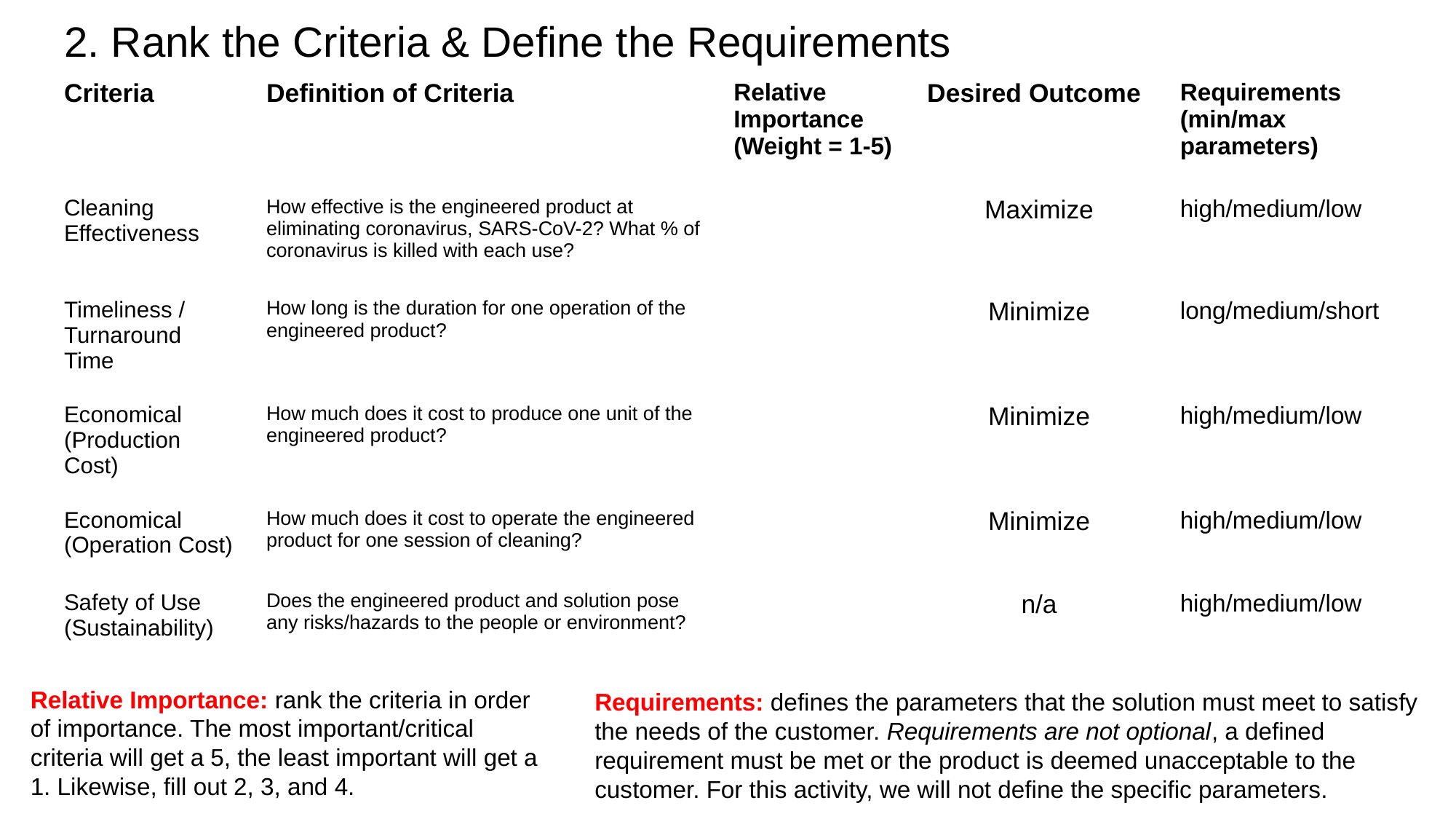

# 2. Rank the Criteria & Define the Requirements
| Criteria | Definition of Criteria | Relative Importance (Weight = 1-5) | Desired Outcome | Requirements (min/max parameters) |
| --- | --- | --- | --- | --- |
| Cleaning Effectiveness | How effective is the engineered product at eliminating coronavirus, SARS-CoV-2? What % of coronavirus is killed with each use? |  | Maximize | high/medium/low |
| Timeliness / Turnaround Time | How long is the duration for one operation of the engineered product? |  | Minimize | long/medium/short |
| Economical (Production Cost) | How much does it cost to produce one unit of the engineered product? |  | Minimize | high/medium/low |
| Economical (Operation Cost) | How much does it cost to operate the engineered product for one session of cleaning? |  | Minimize | high/medium/low |
| Safety of Use (Sustainability) | Does the engineered product and solution pose any risks/hazards to the people or environment? |  | n/a | high/medium/low |
Relative Importance: rank the criteria in order of importance. The most important/critical criteria will get a 5, the least important will get a 1. Likewise, fill out 2, 3, and 4.
Requirements: defines the parameters that the solution must meet to satisfy the needs of the customer. Requirements are not optional, a defined requirement must be met or the product is deemed unacceptable to the customer. For this activity, we will not define the specific parameters.